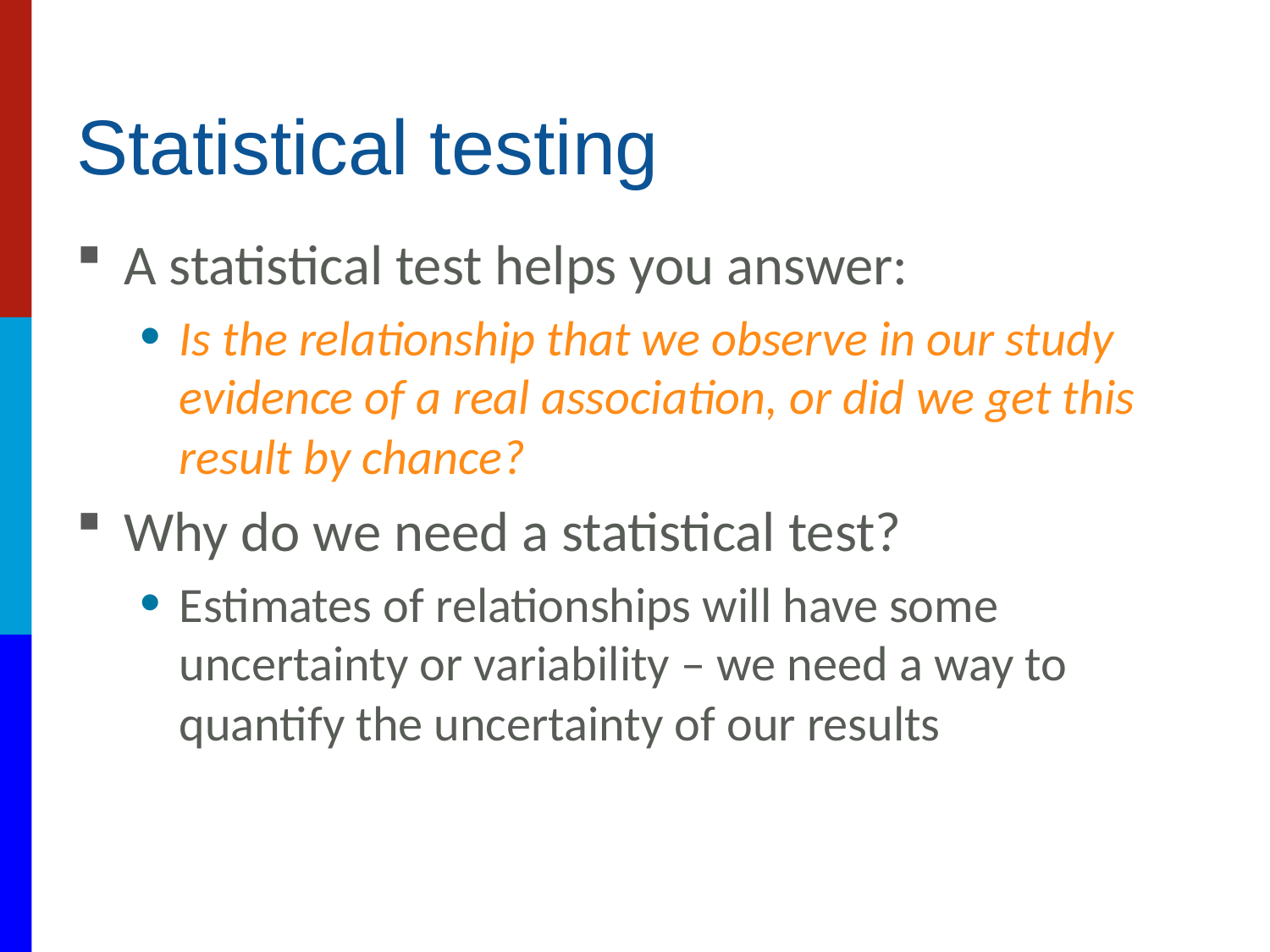

# Statistical testing
A statistical test helps you answer:
Is the relationship that we observe in our study evidence of a real association, or did we get this result by chance?
Why do we need a statistical test?
Estimates of relationships will have some uncertainty or variability – we need a way to quantify the uncertainty of our results